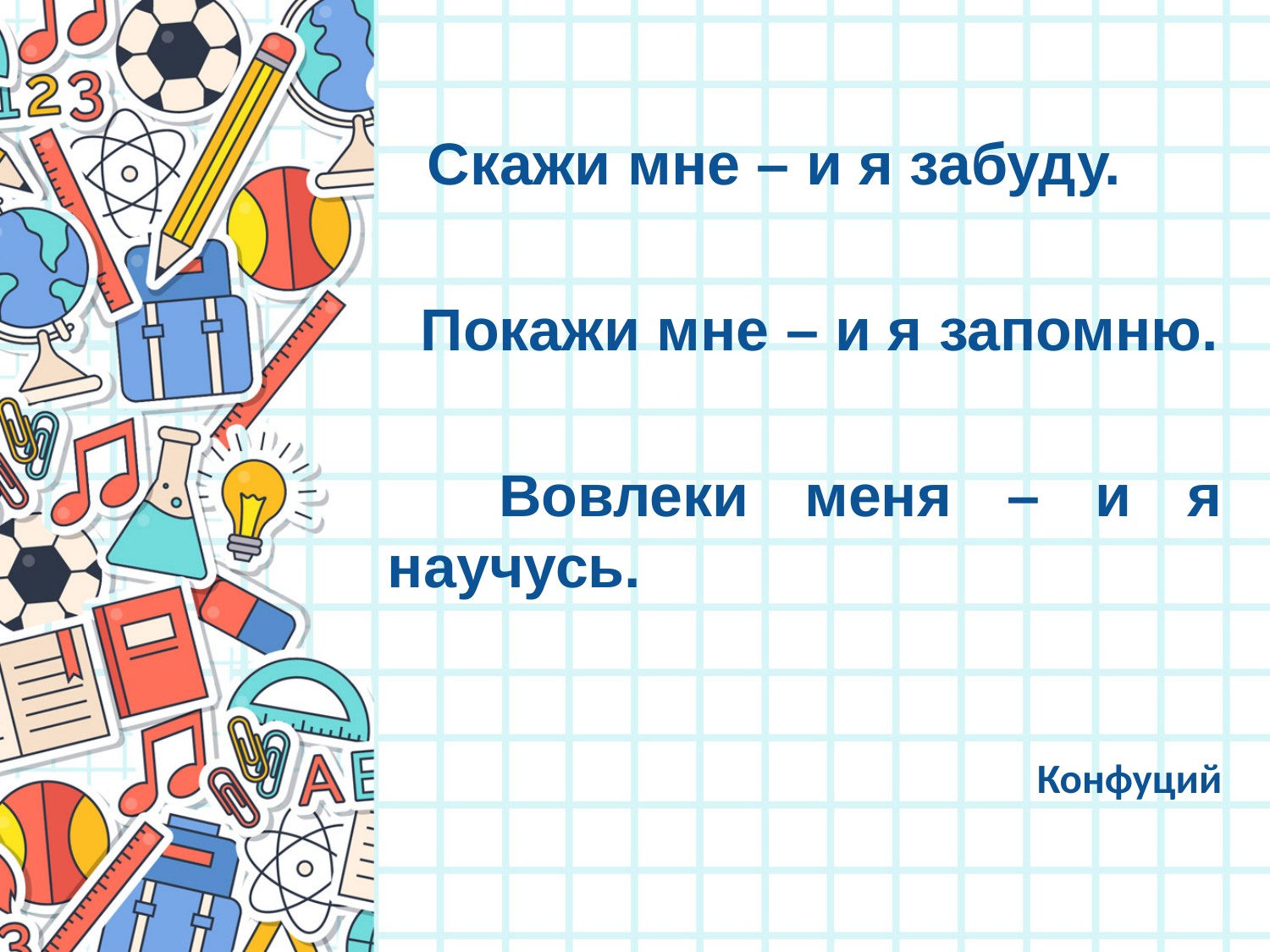

Скажи мне – и я забуду.

  Покажи мне – и я запомню.

  Вовлеки меня – и я научусь.

Конфуций